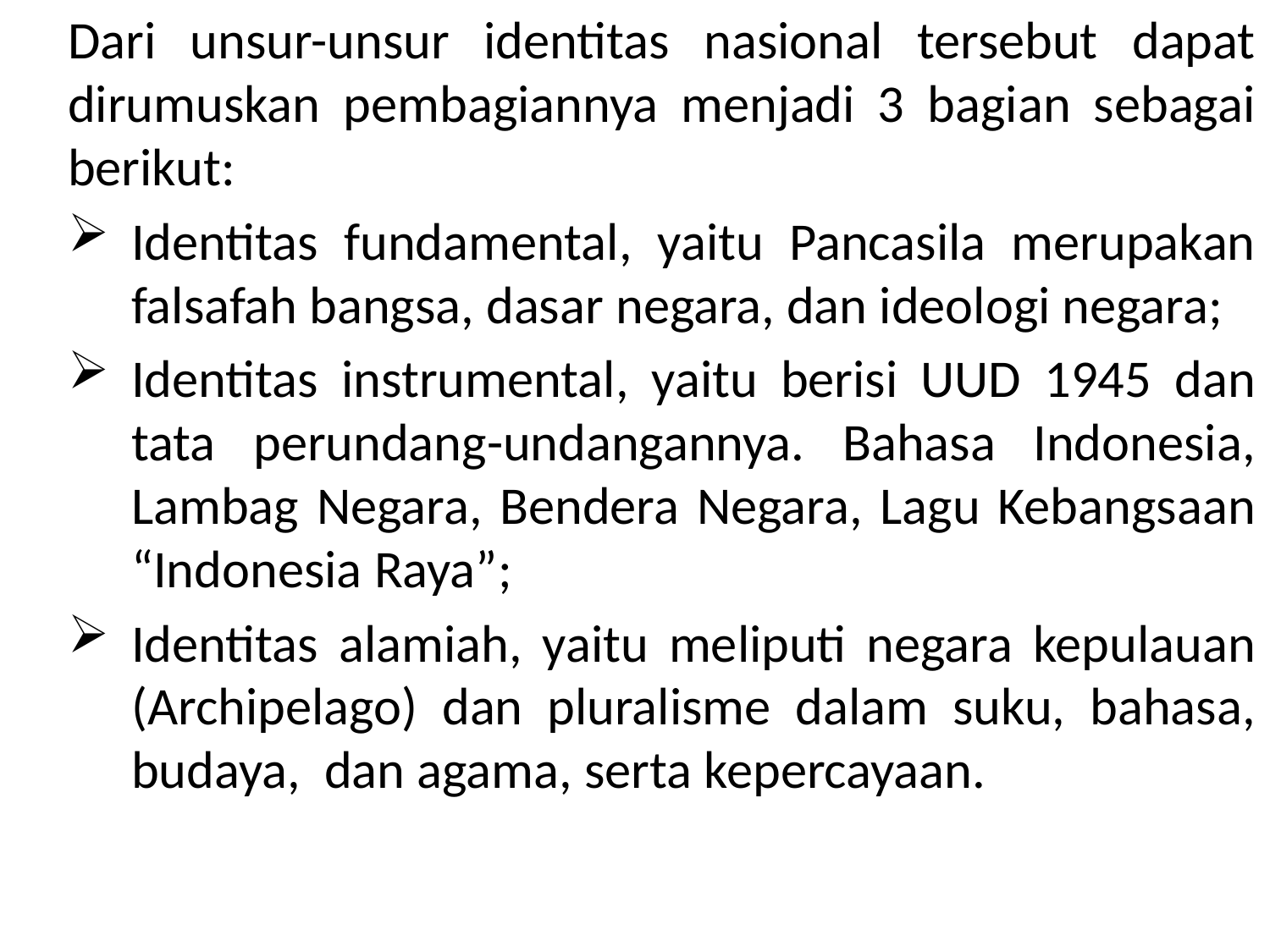

Dari unsur-unsur identitas nasional tersebut dapat dirumuskan pembagiannya menjadi 3 bagian sebagai berikut:
Identitas fundamental, yaitu Pancasila merupakan falsafah bangsa, dasar negara, dan ideologi negara;
Identitas instrumental, yaitu berisi UUD 1945 dan tata perundang-undangannya. Bahasa Indonesia, Lambag Negara, Bendera Negara, Lagu Kebangsaan “Indonesia Raya”;
Identitas alamiah, yaitu meliputi negara kepulauan (Archipelago) dan pluralisme dalam suku, bahasa, budaya,  dan agama, serta kepercayaan.